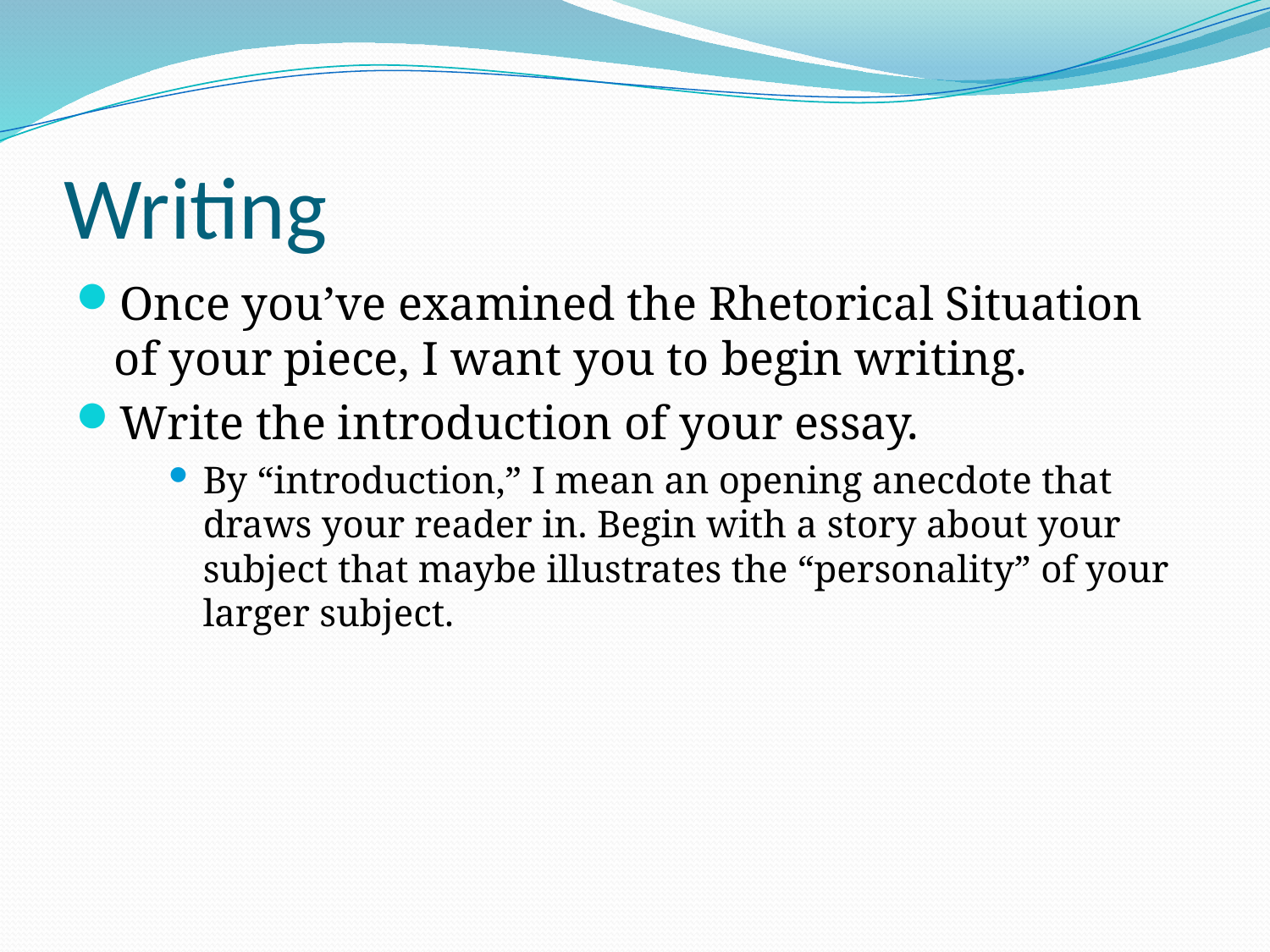

# Writing
Once you’ve examined the Rhetorical Situation of your piece, I want you to begin writing.
Write the introduction of your essay.
By “introduction,” I mean an opening anecdote that draws your reader in. Begin with a story about your subject that maybe illustrates the “personality” of your larger subject.